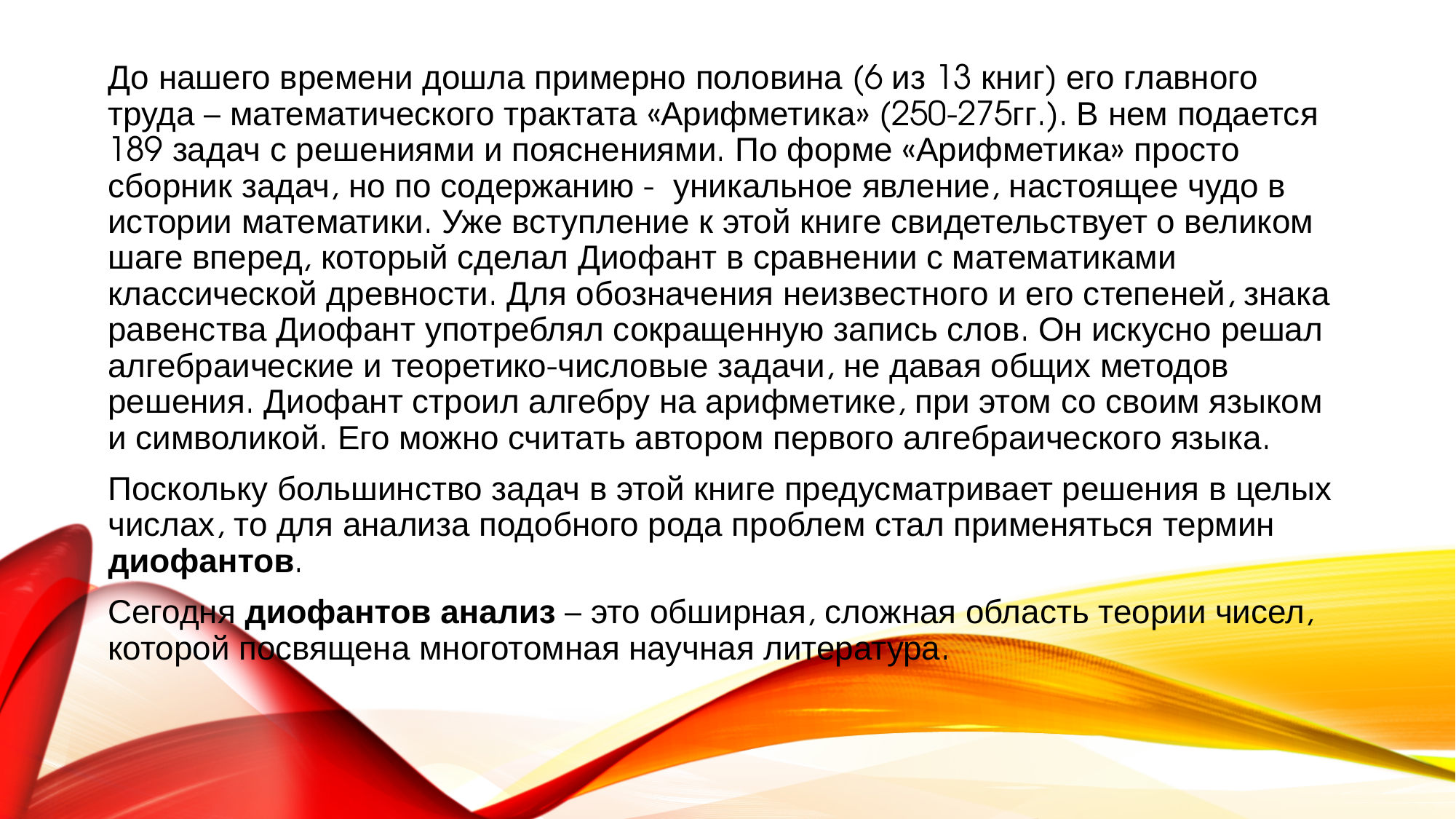

До нашего времени дошла примерно половина (6 из 13 книг) его главного труда – математического трактата «Арифметика» (250-275гг.). В нем подается 189 задач с решениями и пояснениями. По форме «Арифметика» просто сборник задач, но по содержанию -  уникальное явление, настоящее чудо в истории математики. Уже вступление к этой книге свидетельствует о великом шаге вперед, который сделал Диофант в сравнении с математиками классической древности. Для обозначения неизвестного и его степеней, знака равенства Диофант употреблял сокращенную запись слов. Он искусно решал алгебраические и теоретико-числовые задачи, не давая общих методов решения. Диофант строил алгебру на арифметике, при этом со своим языком и символикой. Его можно считать автором первого алгебраического языка.
Поскольку большинство задач в этой книге предусматривает решения в целых числах, то для анализа подобного рода проблем стал применяться термин диофантов.
Сегодня диофантов анализ – это обширная, сложная область теории чисел, которой посвящена многотомная научная литература.